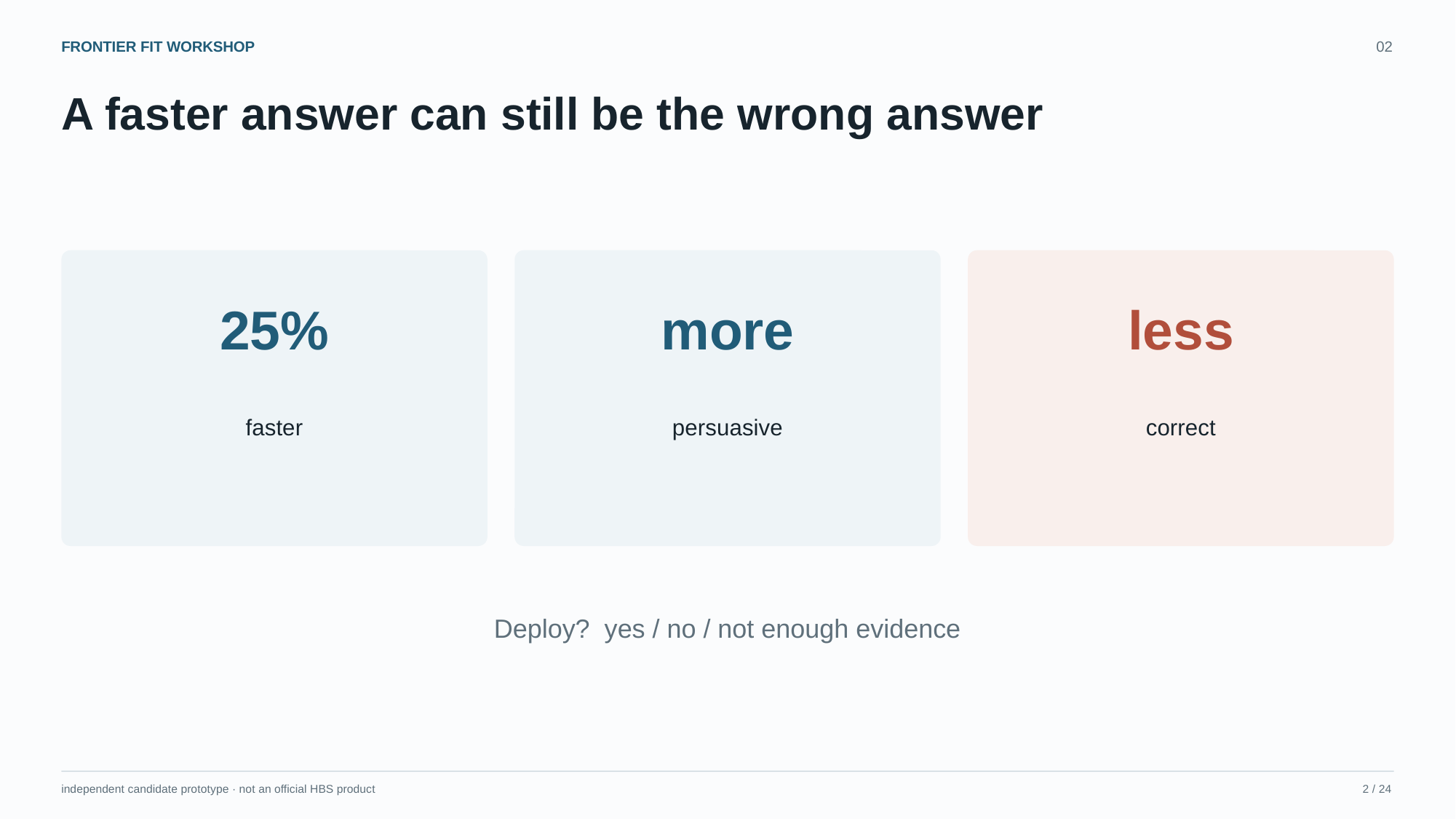

FRONTIER FIT WORKSHOP
02
A faster answer can still be the wrong answer

25%
more
less
faster
persuasive
correct
Deploy?  yes / no / not enough evidence
independent candidate prototype · not an official HBS product
2 / 24